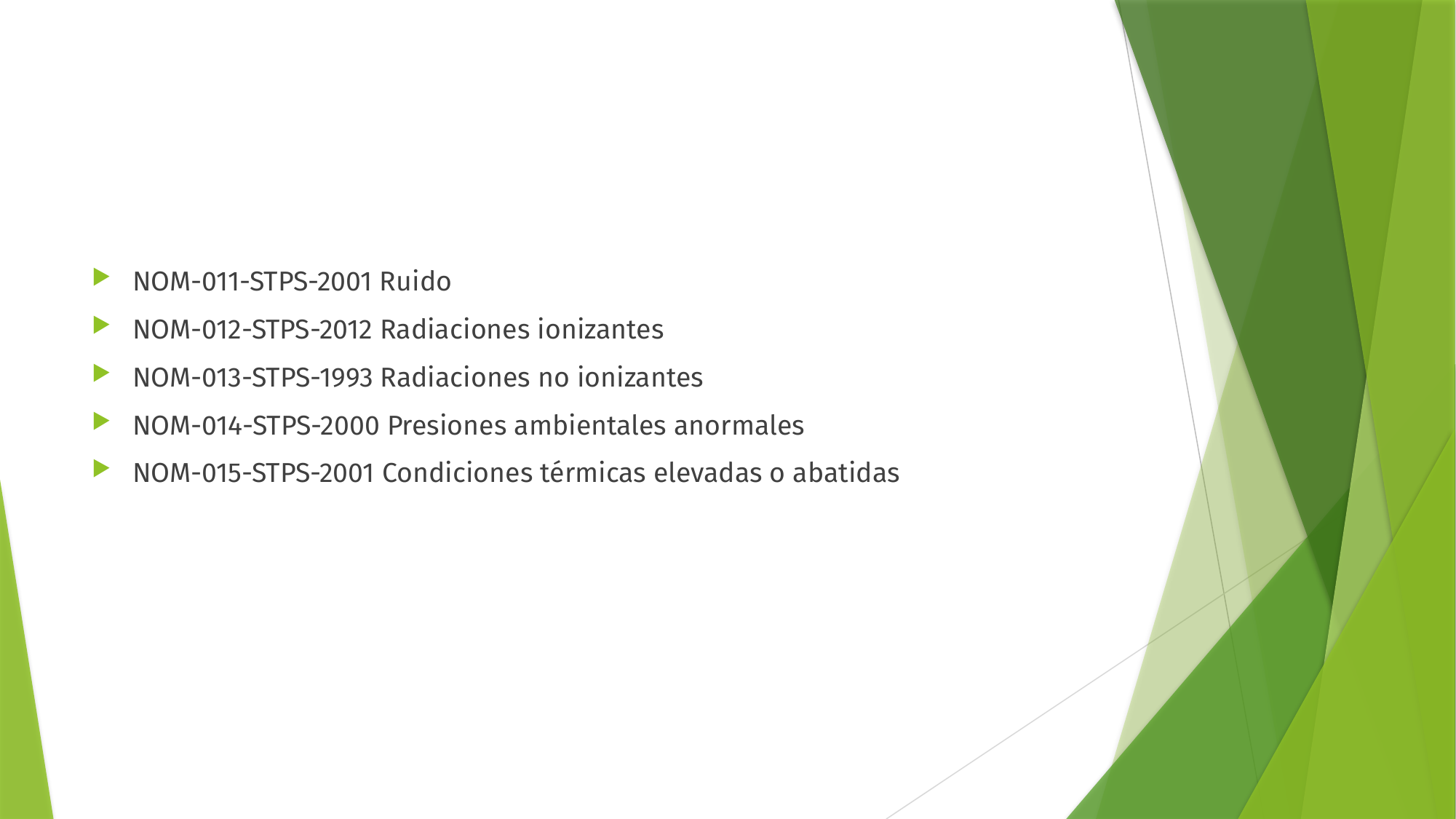

#
NOM-011-STPS-2001 Ruido
NOM-012-STPS-2012 Radiaciones ionizantes
NOM-013-STPS-1993 Radiaciones no ionizantes
NOM-014-STPS-2000 Presiones ambientales anormales
NOM-015-STPS-2001 Condiciones térmicas elevadas o abatidas